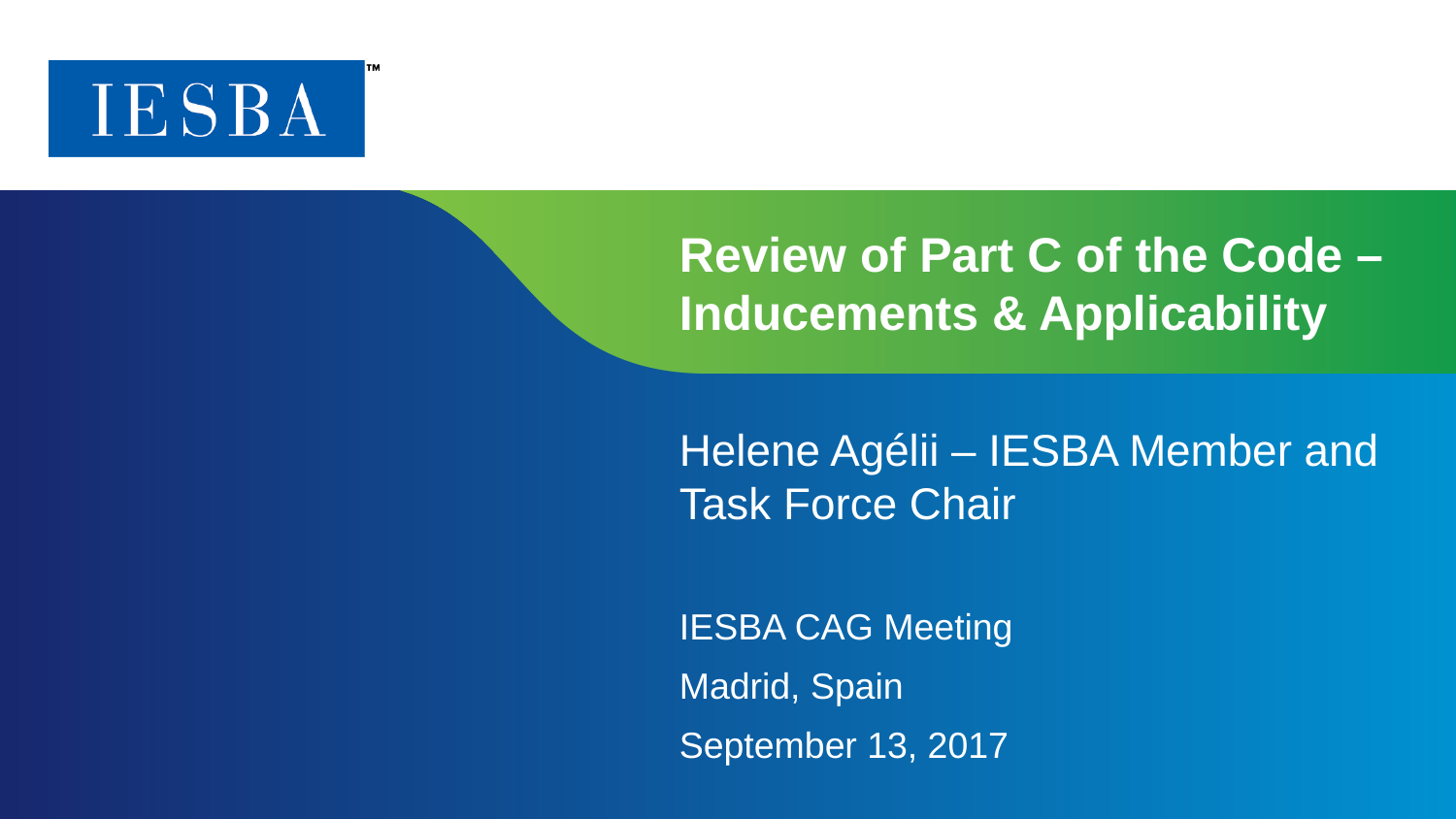

# Review of Part C of the Code – Inducements & Applicability
Helene Agélii – IESBA Member and Task Force Chair

IESBA CAG Meeting
Madrid, Spain
September 13, 2017